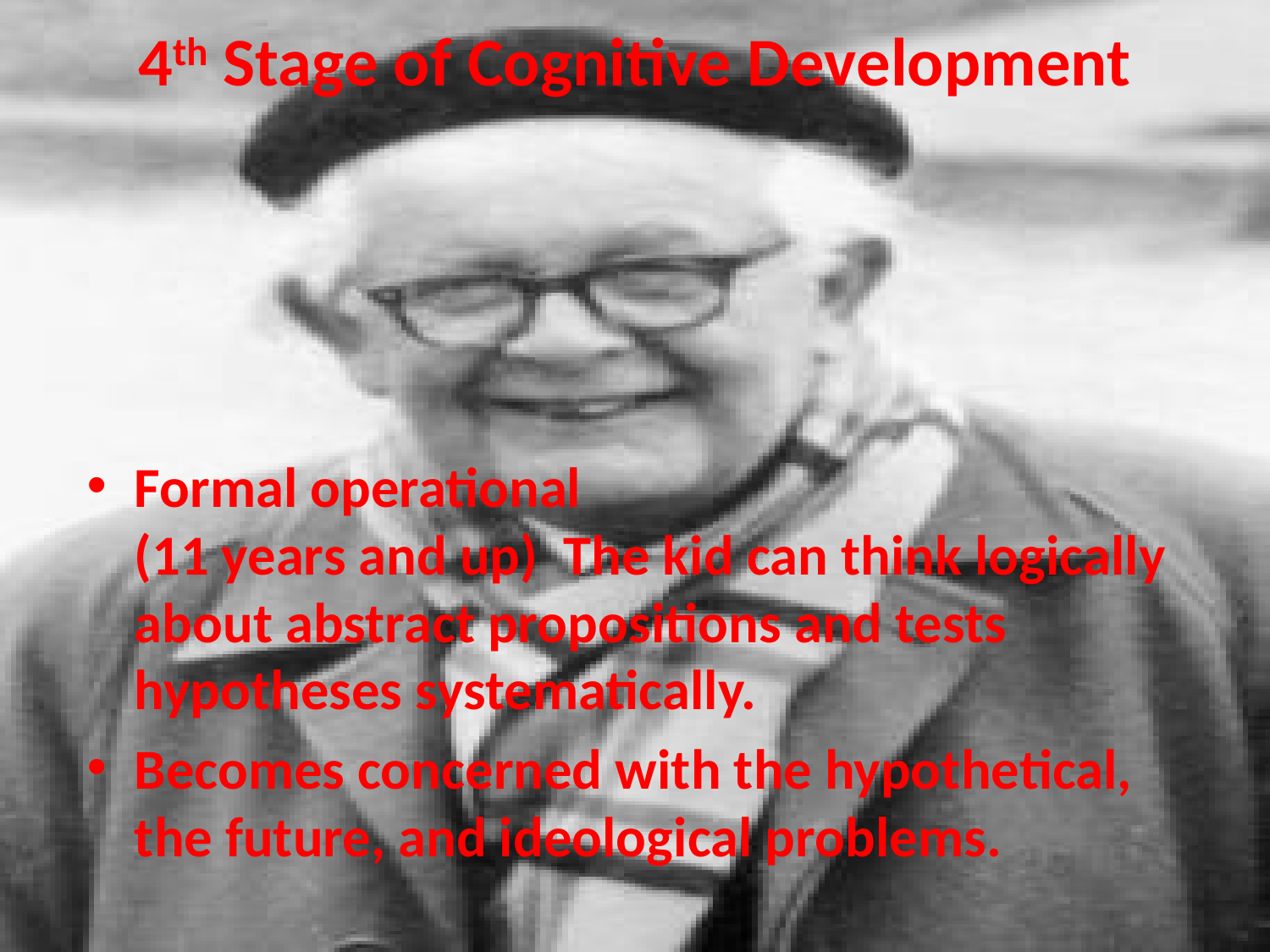

# 4th Stage of Cognitive Development
Formal operational 
(11 years and up)  The kid can think logically about abstract propositions and tests hypotheses systematically.
Becomes concerned with the hypothetical, the future, and ideological problems.